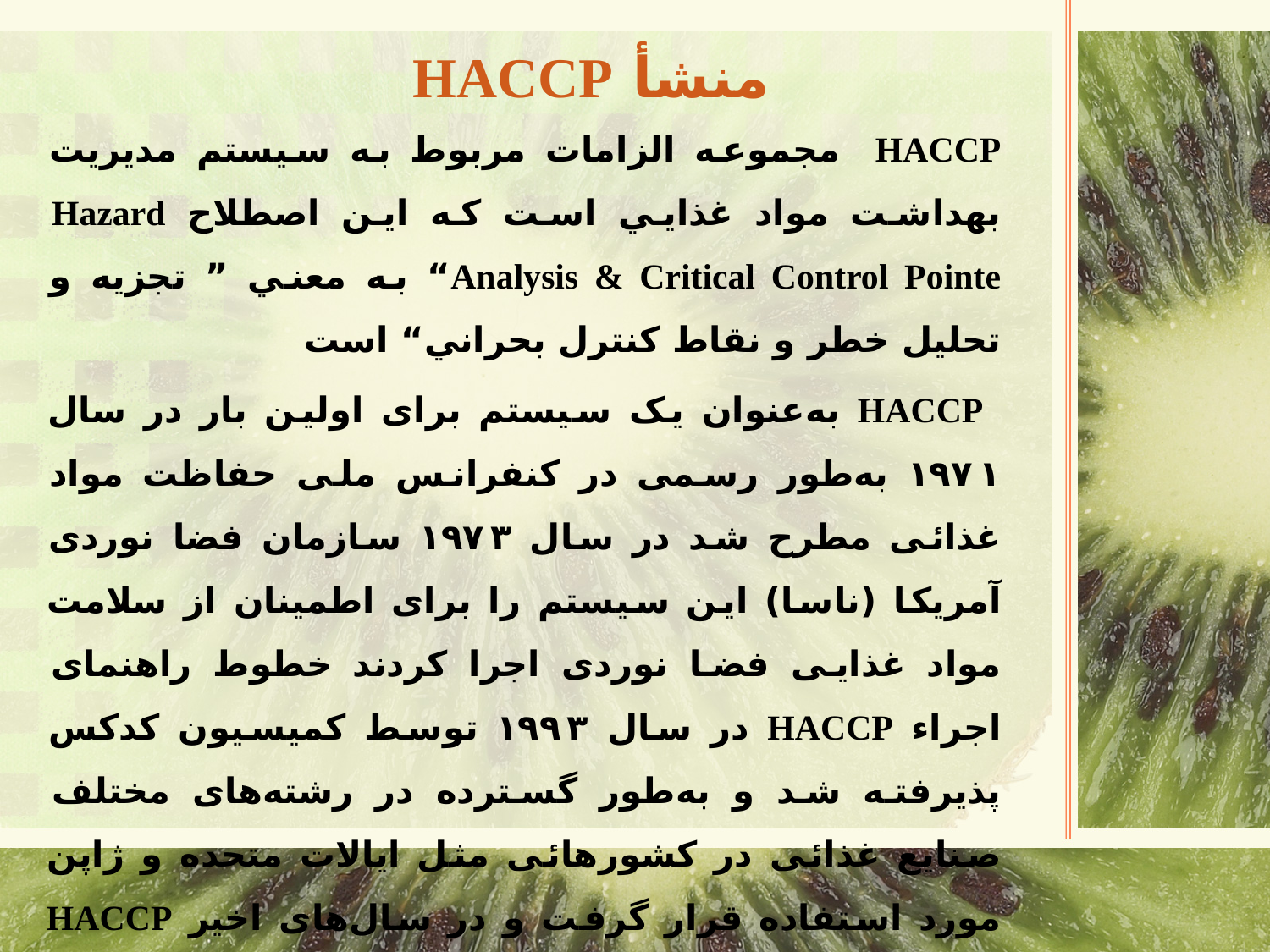

# منشأ HACCP
HACCP  مجموعه الزامات مربوط به سيستم مديريت بهداشت مواد غذايي است كه اين اصطلاح Hazard Analysis & Critical Control Pointe“ به معني ” تجزيه و تحليل خطر و نقاط كنترل بحراني“ است
 HACCP به‌عنوان یک سیستم برای اولین بار در سال ۱۹۷۱ به‌طور رسمی در کنفرانس ملی حفاظت مواد غذائی مطرح شد در سال ۱۹۷۳ سازمان فضا نوردی آمریکا (ناسا) این سیستم را برای اطمینان از سلامت مواد غذایی فضا نوردی اجرا کردند خطوط راهنمای اجراء HACCP در سال ۱۹۹۳ توسط کمیسیون کدکس پذیرفته شد و به‌طور گسترده در رشته‌های مختلف صنایع غذائی در کشورهائی مثل ایالات متحده و ژاپن مورد استفاده قرار گرفت و در سال‌های اخیر HACCP به‌عنوان یک سیستم کنترلی مؤثر در سطح جهانی مورد استفاده قرار گرفته است.
  HACCP ،ابزاری مفید برای پیشگیری ازایجاد مخاطرات ایمنی درموادغذایی است